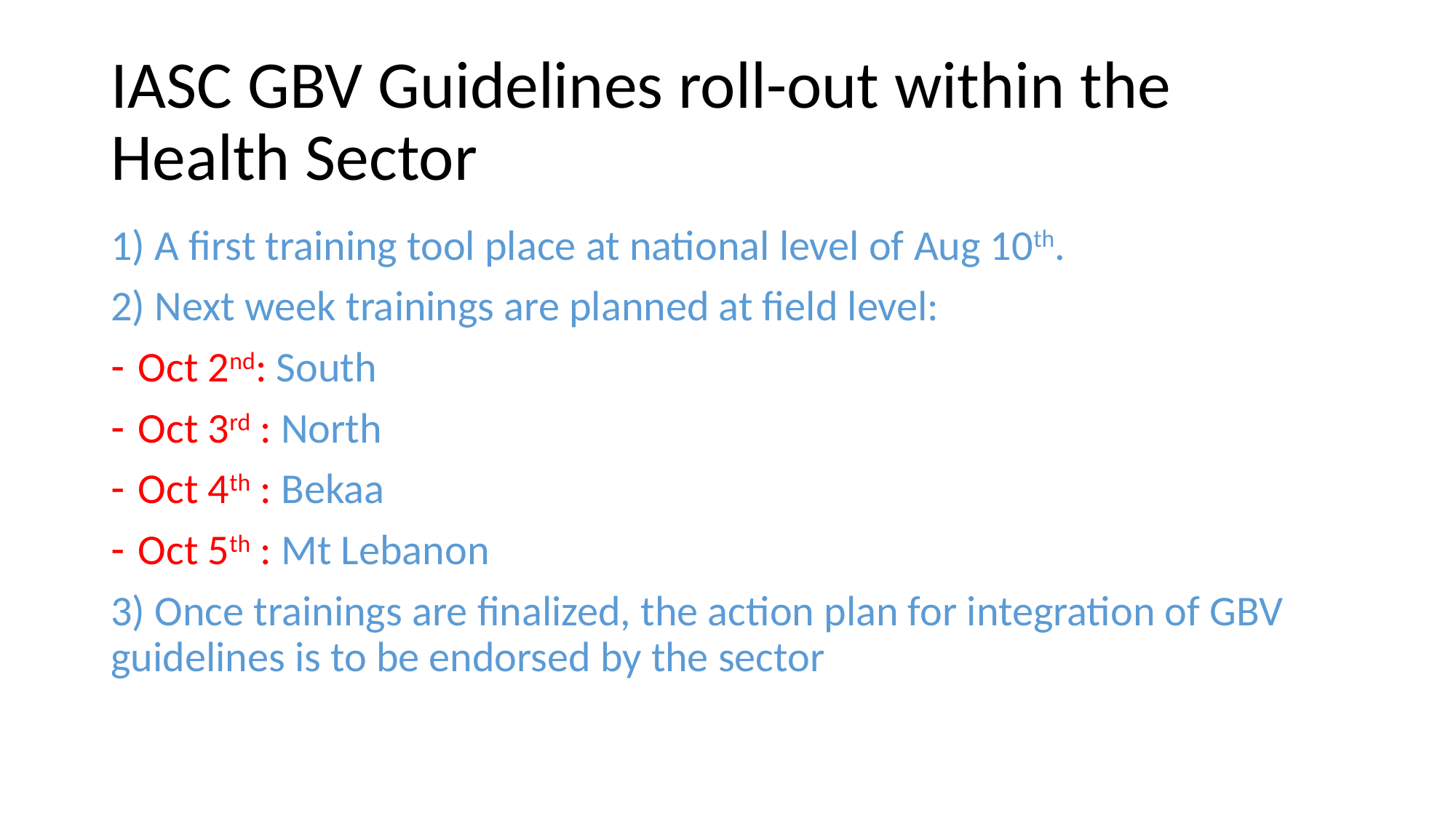

# IASC GBV Guidelines roll-out within the Health Sector
1) A first training tool place at national level of Aug 10th.
2) Next week trainings are planned at field level:
Oct 2nd: South
Oct 3rd : North
Oct 4th : Bekaa
Oct 5th : Mt Lebanon
3) Once trainings are finalized, the action plan for integration of GBV guidelines is to be endorsed by the sector